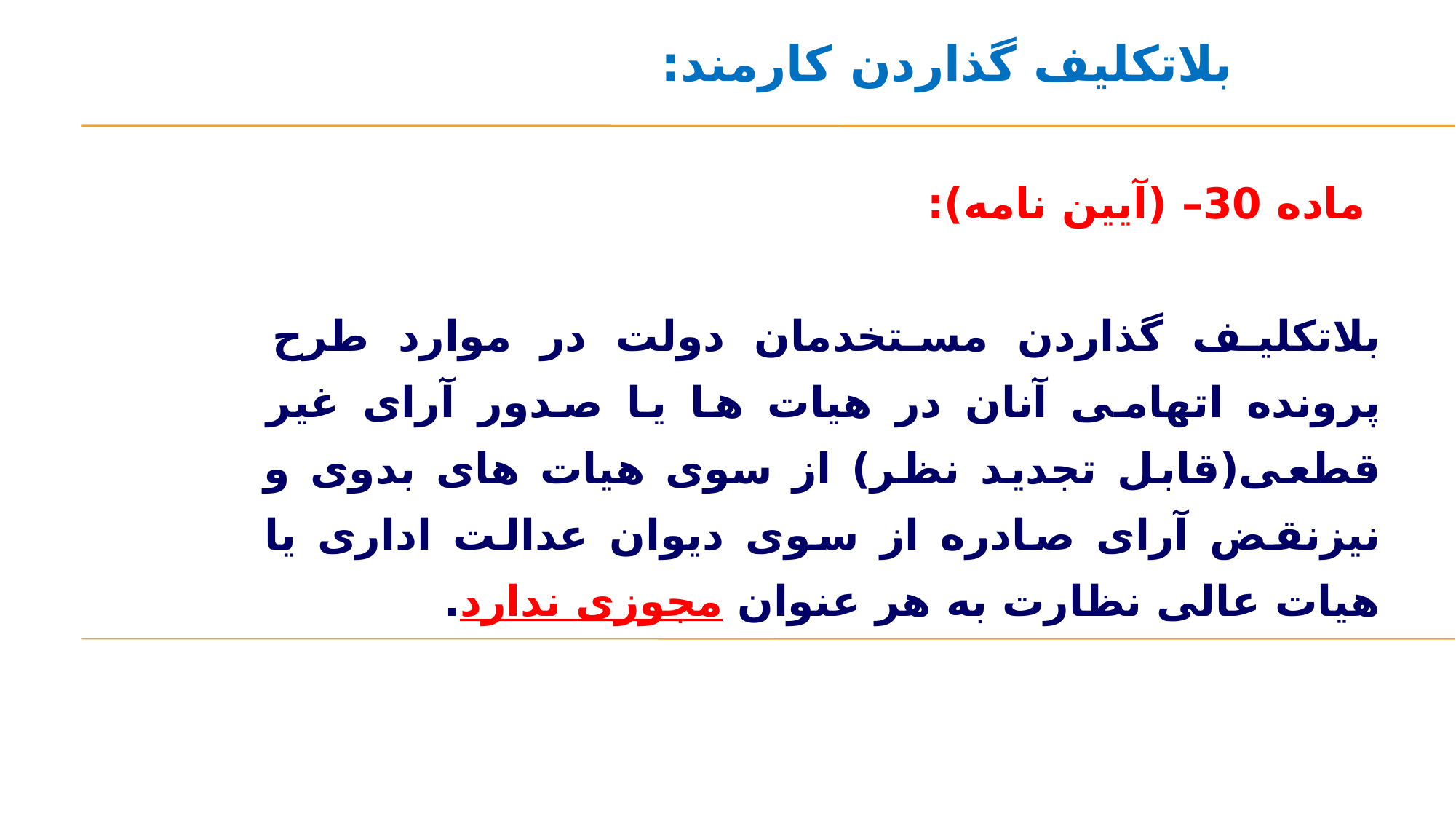

بلاتکلیف گذاردن کارمند:
‌ ماده 30– (آیین نامه):

بلاتکلیف گذاردن مستخدمان دولت در موارد طرح پرونده اتهامی آنان در هیات ها یا صدور آرای غیر قطعی(قابل تجدید نظر) از سوی هیات های بدوی و نیزنقض آرای صادره از سوی دیوان عدالت اداری یا هیات عالی نظارت به هر عنوان مجوزی ندارد.